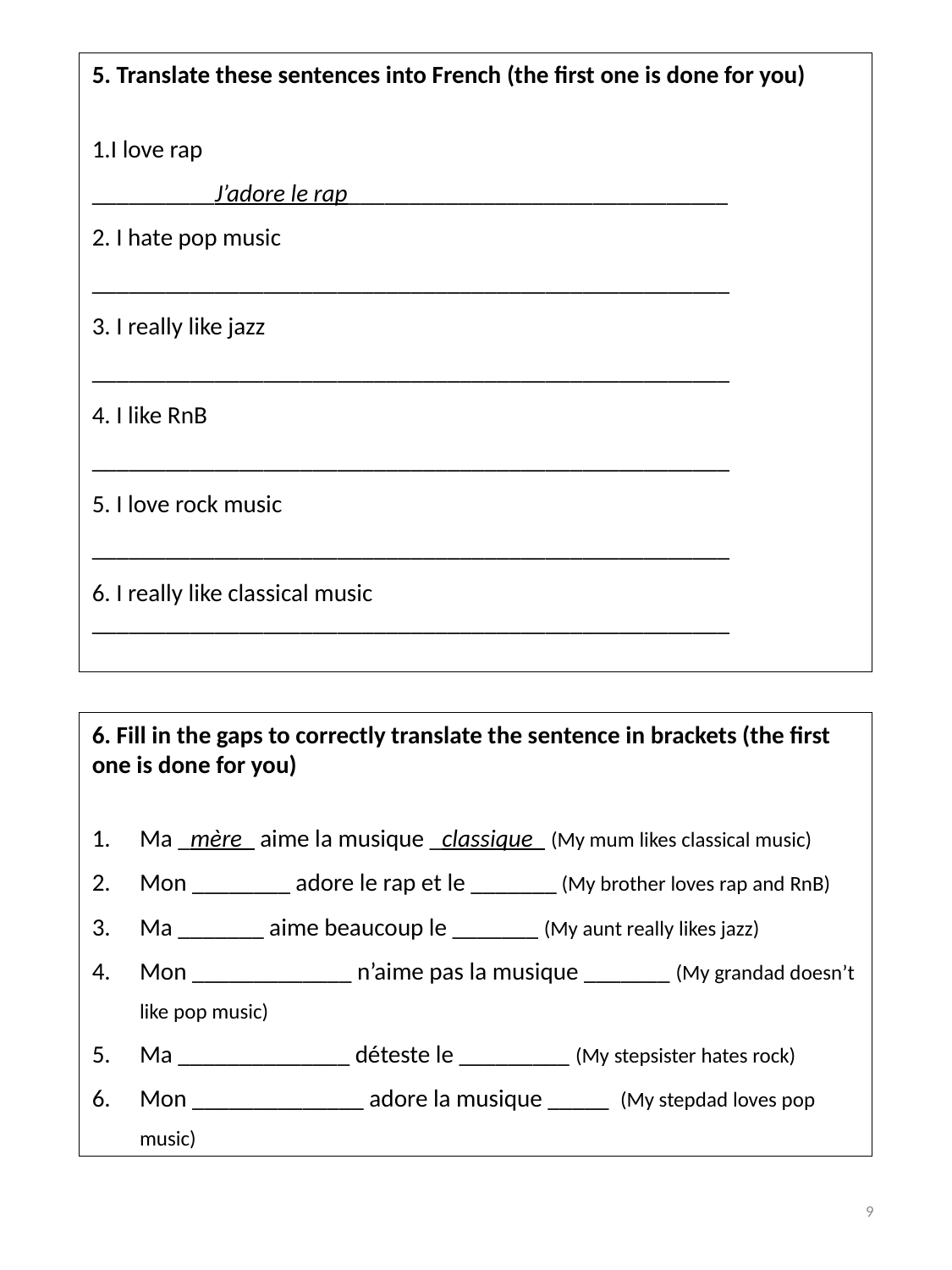

5. Translate these sentences into French (the first one is done for you)

1.I love rap
__________J’adore le rap_______________________________
2. I hate pop music
____________________________________________________
3. I really like jazz
____________________________________________________
4. I like RnB
____________________________________________________
5. I love rock music
____________________________________________________
6. I really like classical music
____________________________________________________

6. Fill in the gaps to correctly translate the sentence in brackets (the first one is done for you)

Ma _mère_ aime la musique _classique_ (My mum likes classical music)
Mon ________ adore le rap et le _______ (My brother loves rap and RnB)
Ma _______ aime beaucoup le _______ (My aunt really likes jazz)
Mon _____________ n’aime pas la musique _______ (My grandad doesn’t like pop music)
Ma ______________ déteste le _________ (My stepsister hates rock)
Mon ______________ adore la musique _____  (My stepdad loves pop music)
9